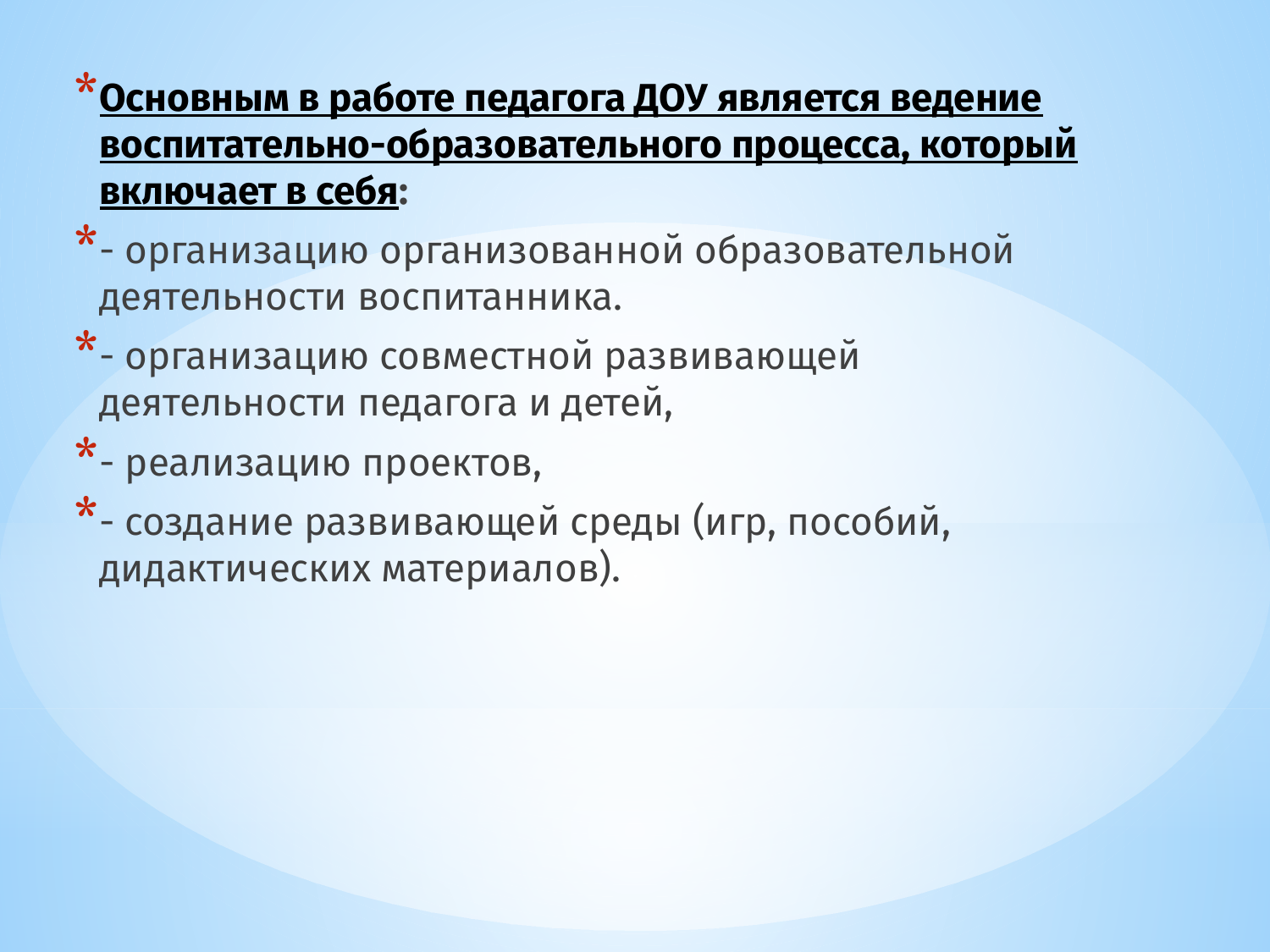

Основным в работе педагога ДОУ является ведение воспитательно-образовательного процесса, который включает в себя:
- организацию организованной образовательной деятельности воспитанника.
- организацию совместной развивающей деятельности педагога и детей,
- реализацию проектов,
- создание развивающей среды (игр, пособий, дидактических материалов).